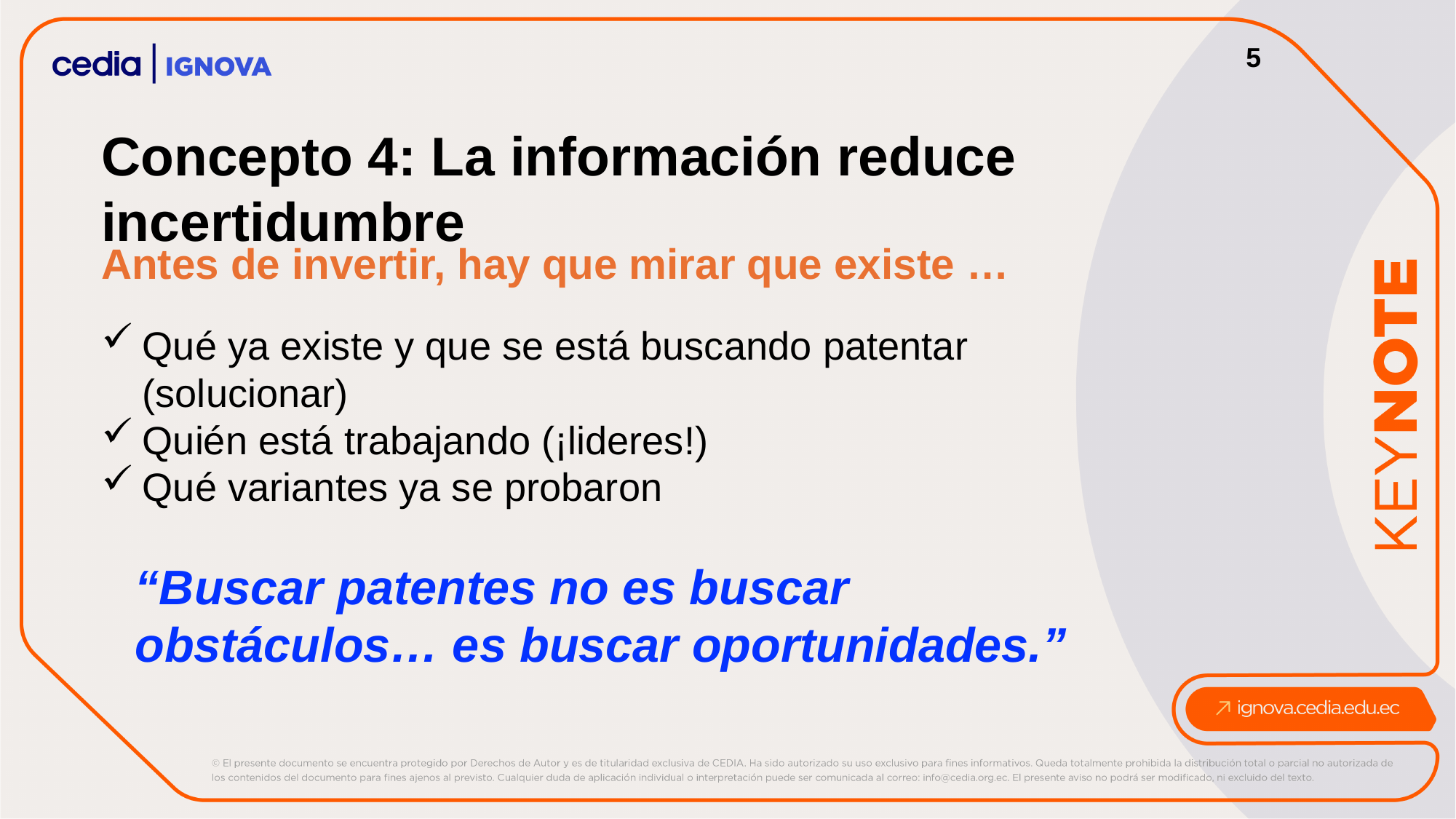

5
Concepto 4: La información reduce incertidumbre
Antes de invertir, hay que mirar que existe …

Qué ya existe y que se está buscando patentar (solucionar)
Quién está trabajando (¡lideres!)
Qué variantes ya se probaron

“Buscar patentes no es buscar obstáculos… es buscar oportunidades.”